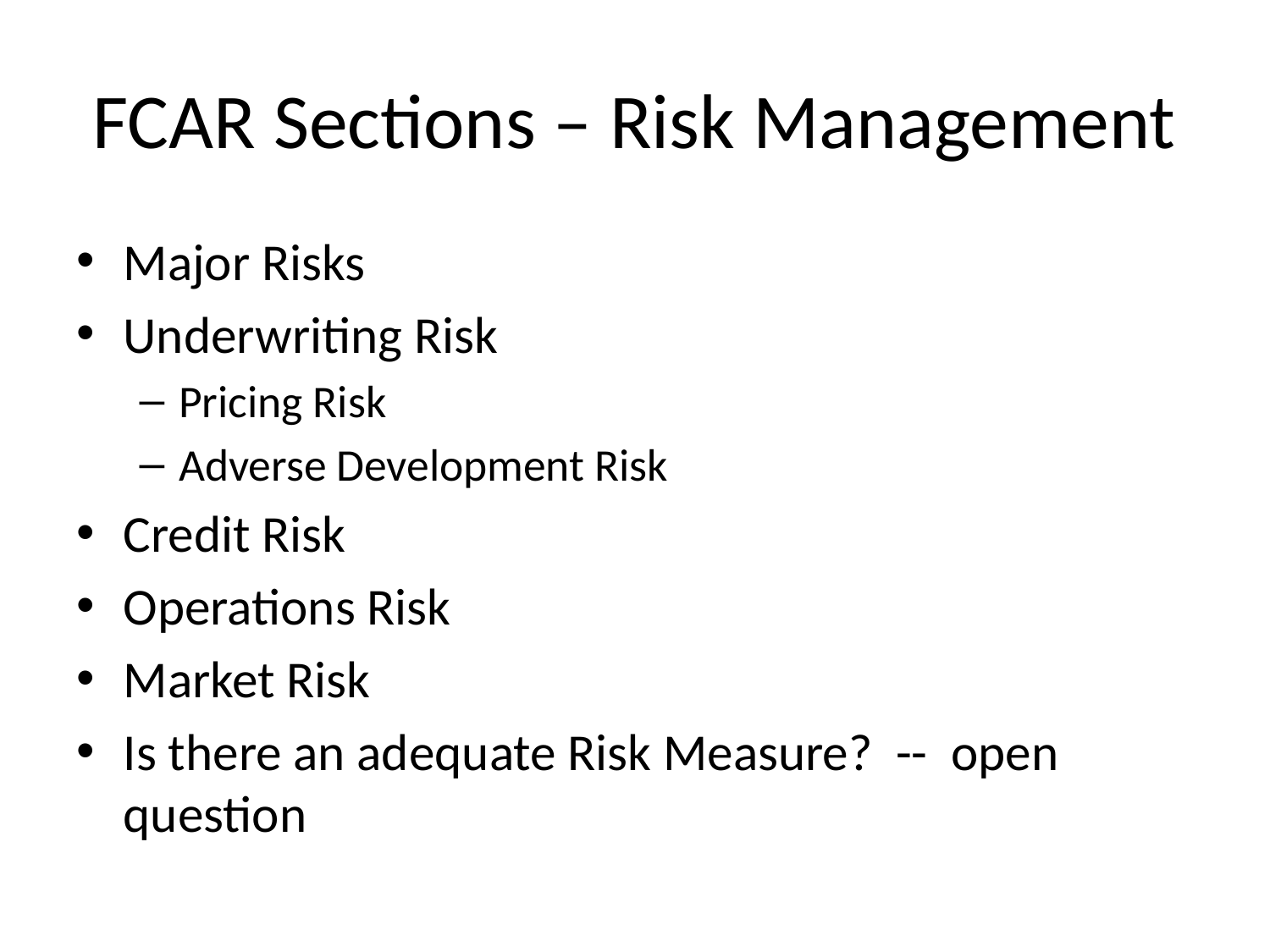

# FCAR Sections – Risk Management
Major Risks
Underwriting Risk
Pricing Risk
Adverse Development Risk
Credit Risk
Operations Risk
Market Risk
Is there an adequate Risk Measure?  --  open question